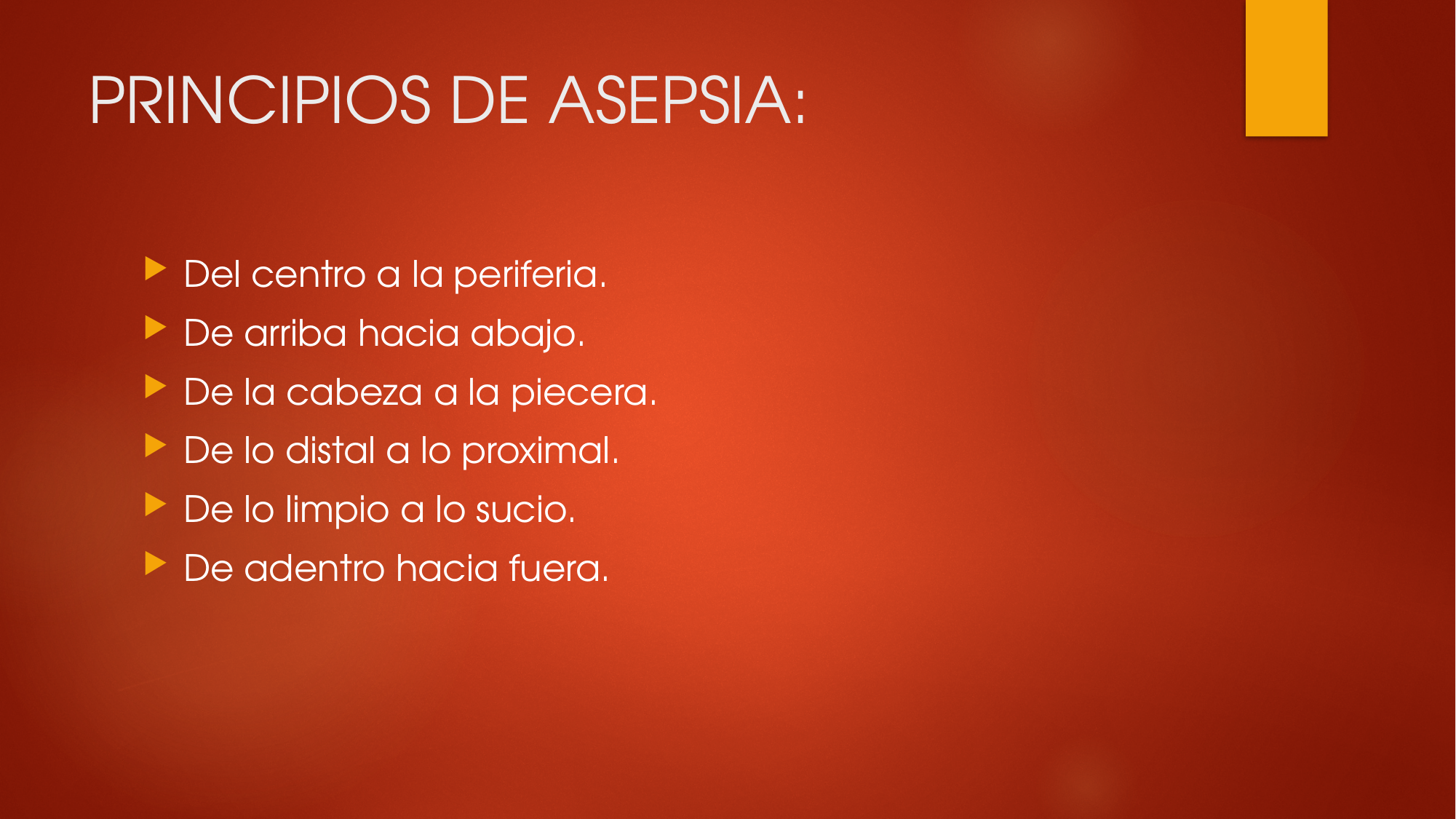

# PRINCIPIOS DE ASEPSIA:
Del centro a la periferia.
De arriba hacia abajo.
De la cabeza a la piecera.
De lo distal a lo proximal.
De lo limpio a lo sucio.
De adentro hacia fuera.